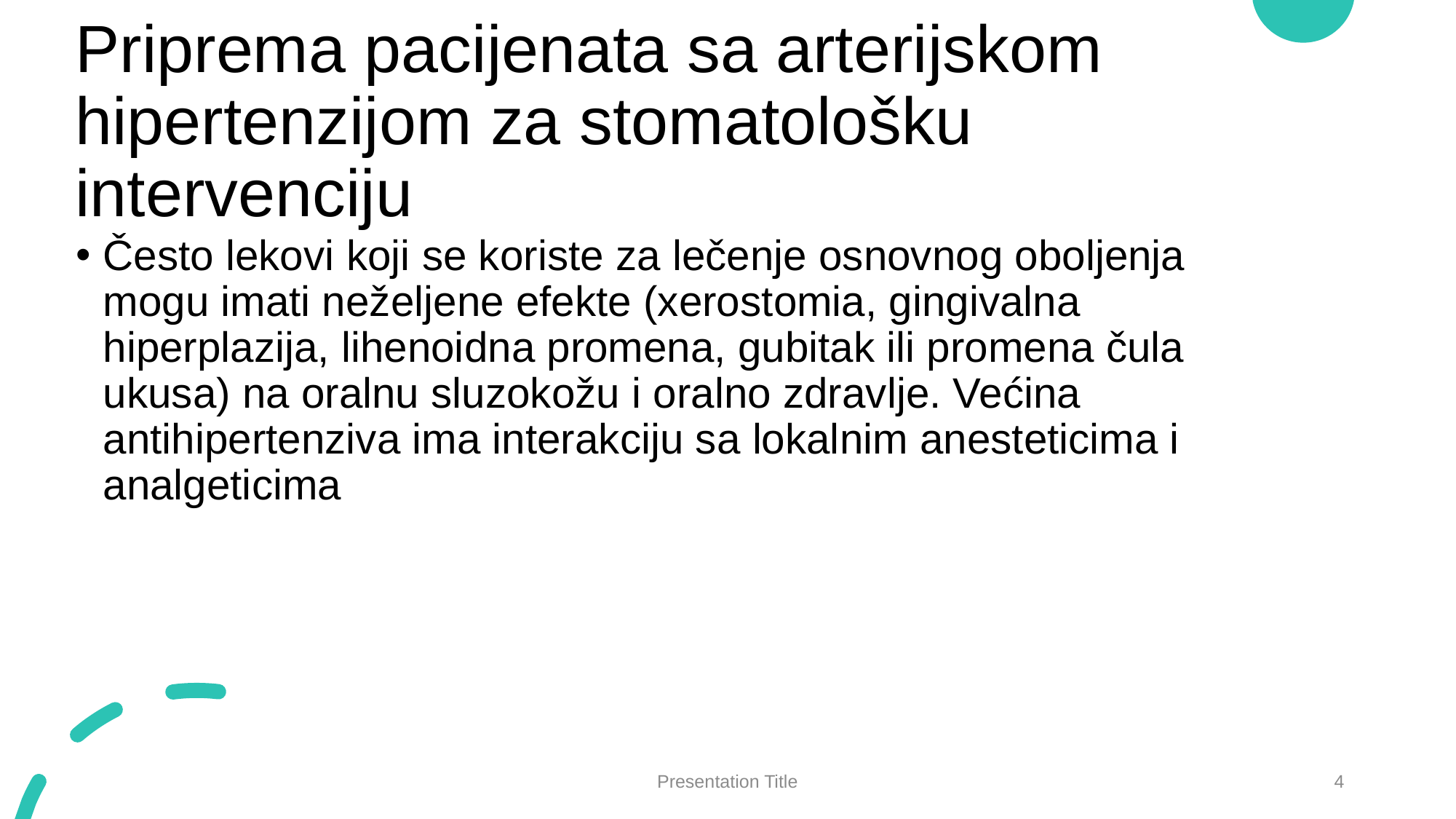

# Priprema pacijenata sa arterijskom hipertenzijom za stomatološku intervenciju
Često lekovi koji se koriste za lečenje osnovnog oboljenja mogu imati neželjene efekte (xerostomia, gingivalna hiperplazija, lihenoidna promena, gubitak ili promena čula ukusa) na oralnu sluzokožu i oralno zdravlje. Većina antihipertenziva ima interakciju sa lokalnim anesteticima i analgeticima
Presentation Title
4